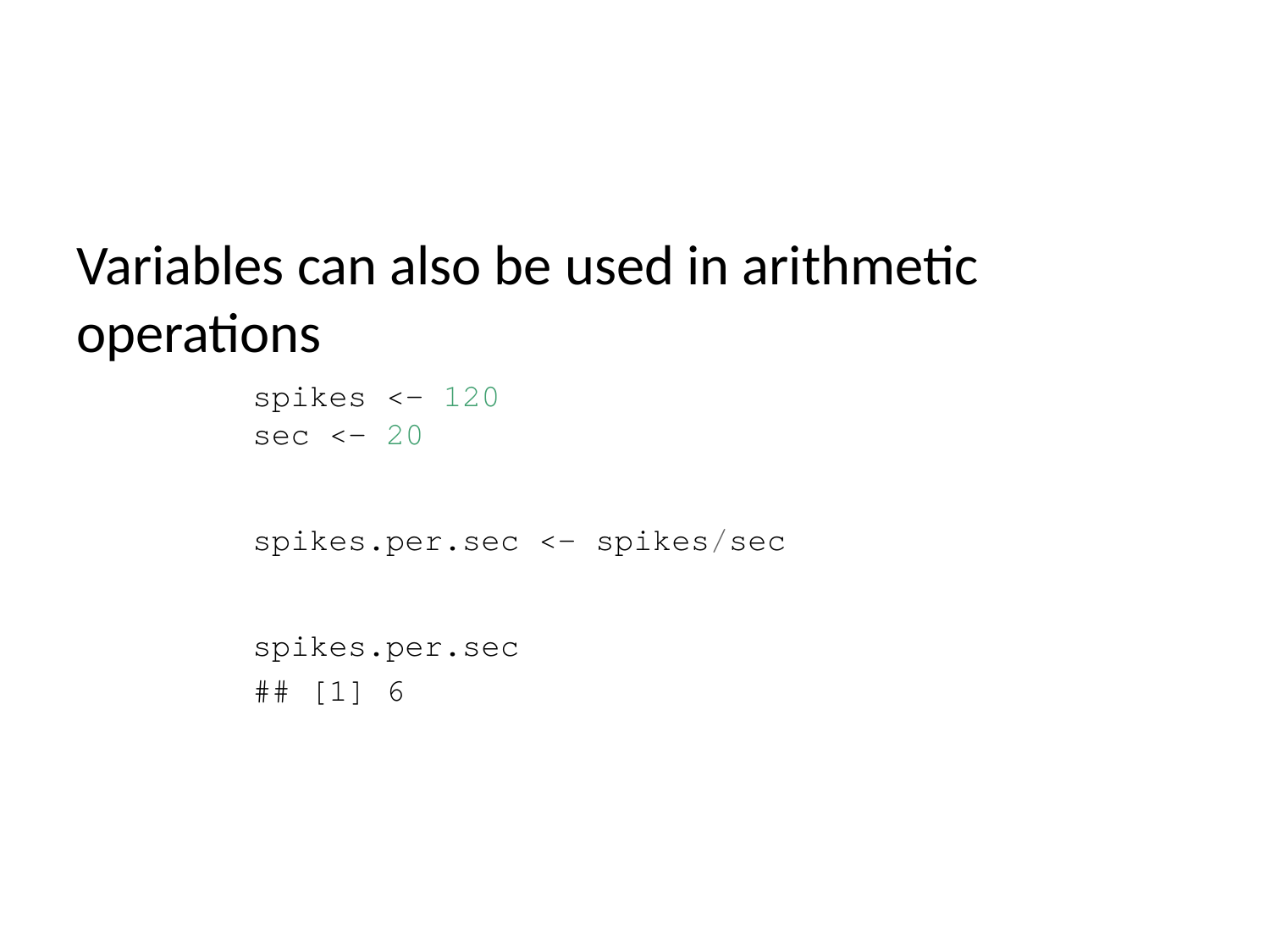

Variables can also be used in arithmetic operations
spikes <- 120
sec <- 20
spikes.per.sec <- spikes/sec
spikes.per.sec
## [1] 6